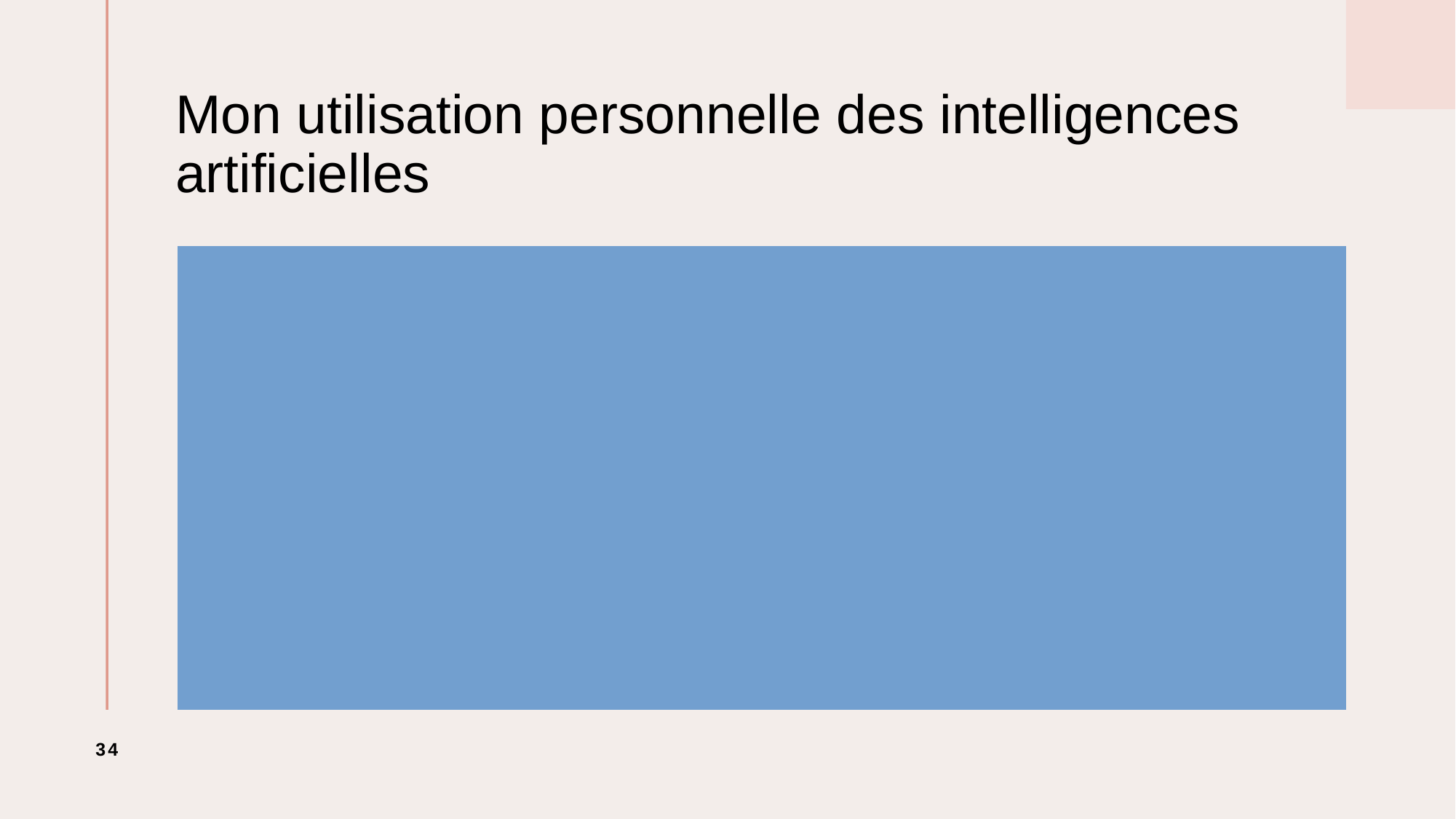

# Mon utilisation personnelle des intelligences artificielles
Création d’une accroche originale

Création de supports d’apprentissages

Aide à la différenciation de mes activités

Création d’activité supplémentaire

Création d’évaluation formative
34